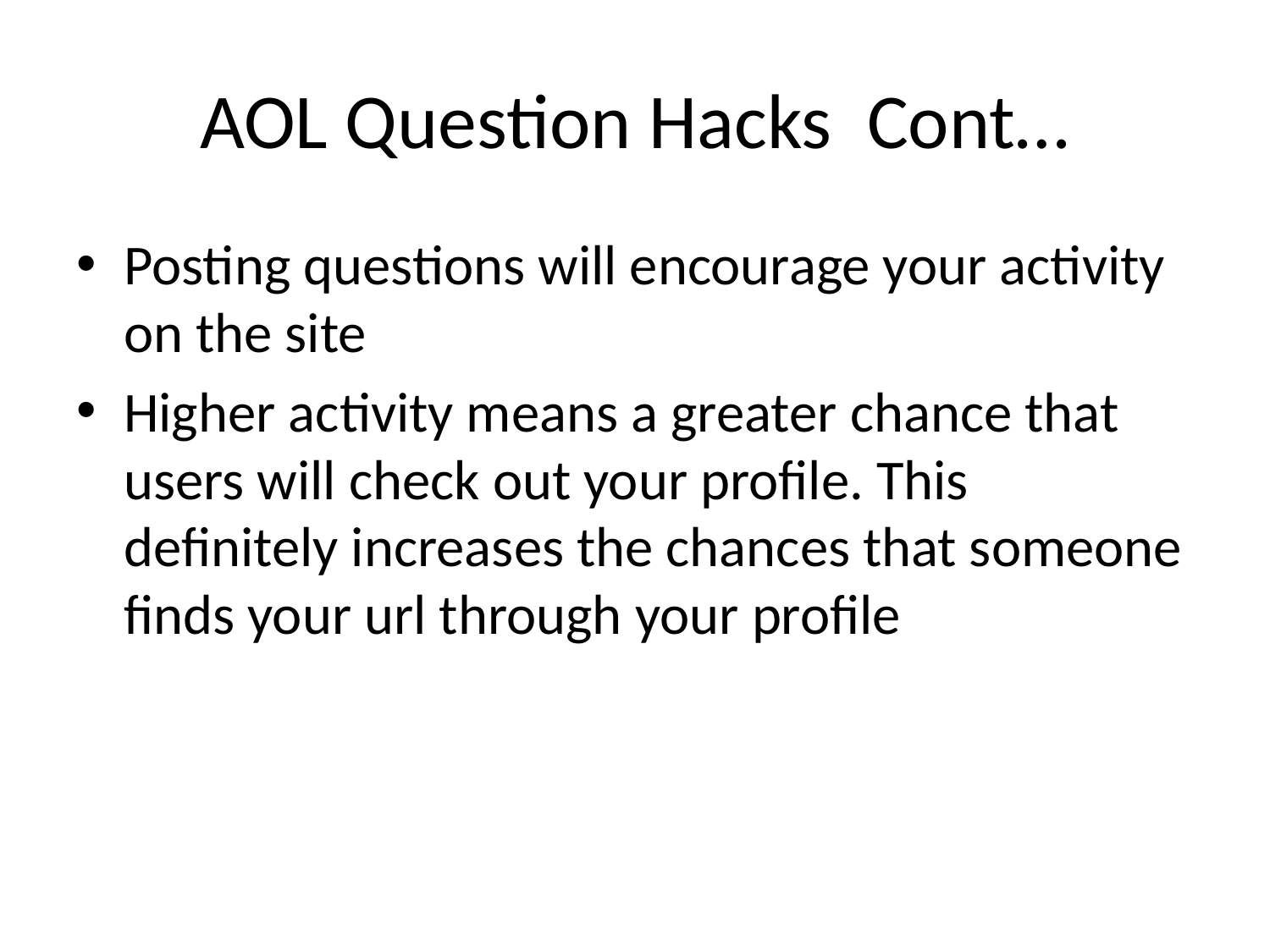

# AOL Question Hacks  Cont…
Posting questions will encourage your activity on the site
Higher activity means a greater chance that users will check out your profile. This definitely increases the chances that someone finds your url through your profile